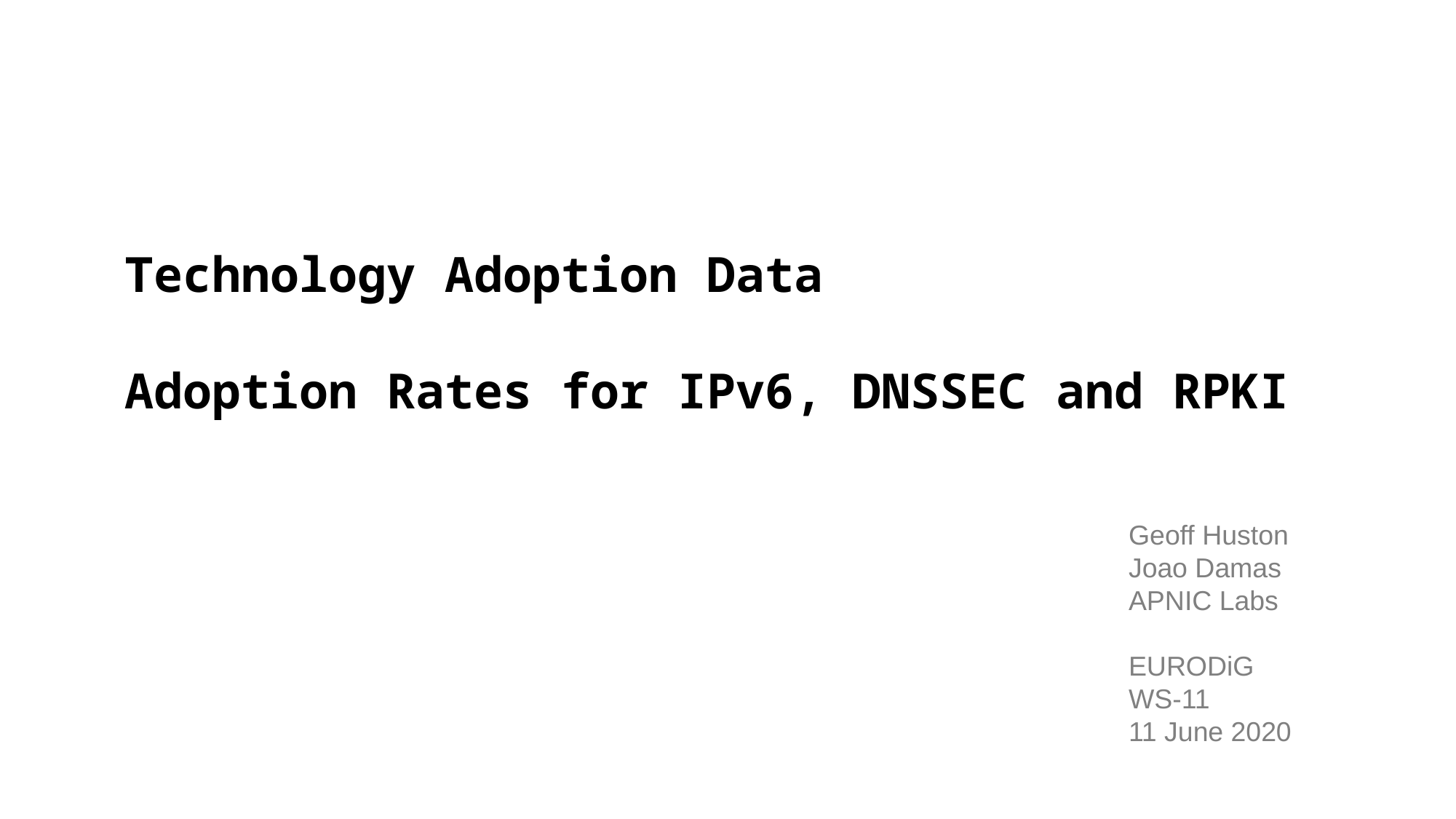

Technology Adoption Data

Adoption Rates for IPv6, DNSSEC and RPKI
Geoff Huston
Joao Damas
APNIC Labs

EURODiG
WS-11
11 June 2020